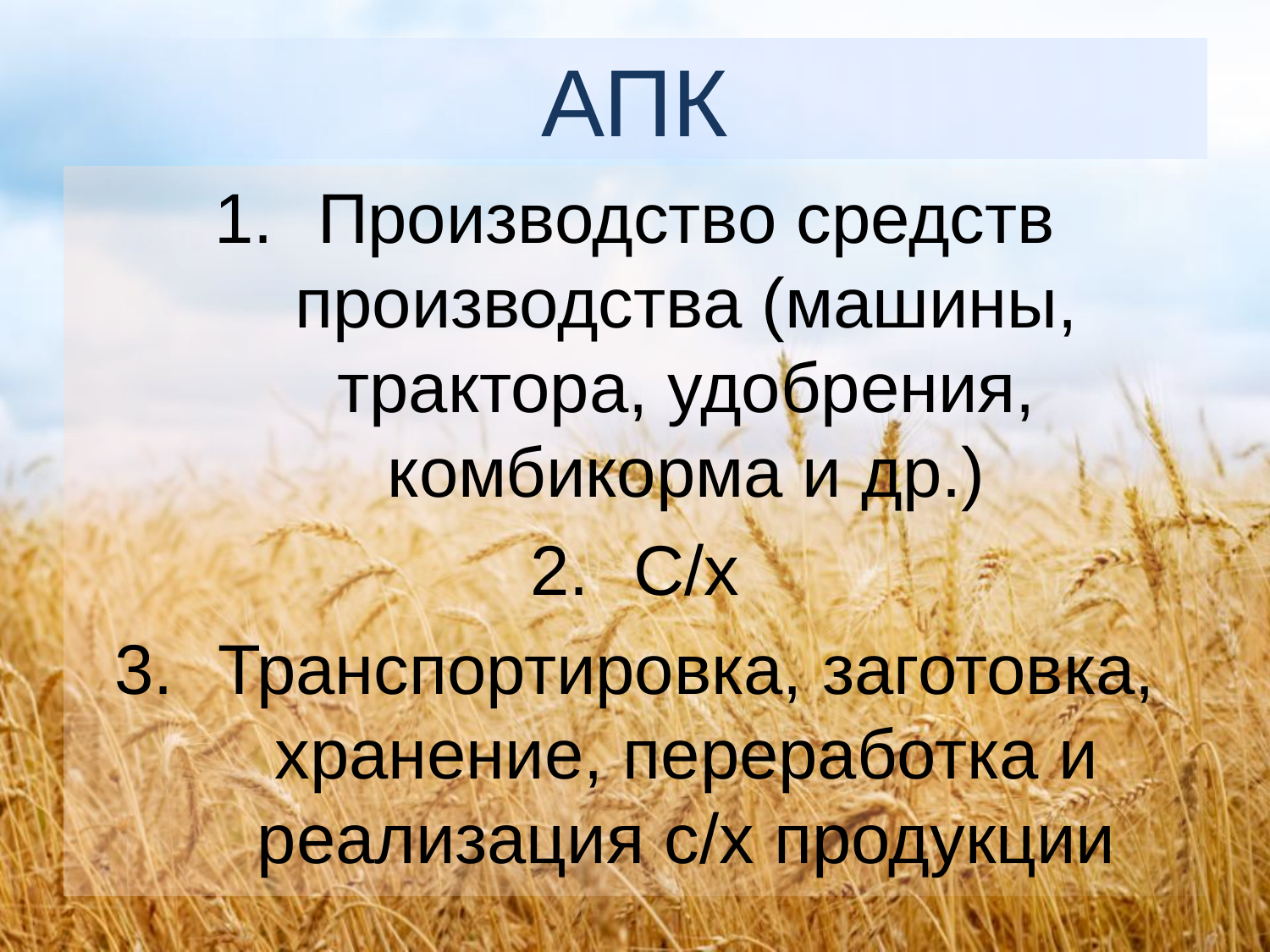

# АПК
Производство средств производства (машины, трактора, удобрения, комбикорма и др.)
С/х
Транспортировка, заготовка, хранение, переработка и реализация с/х продукции